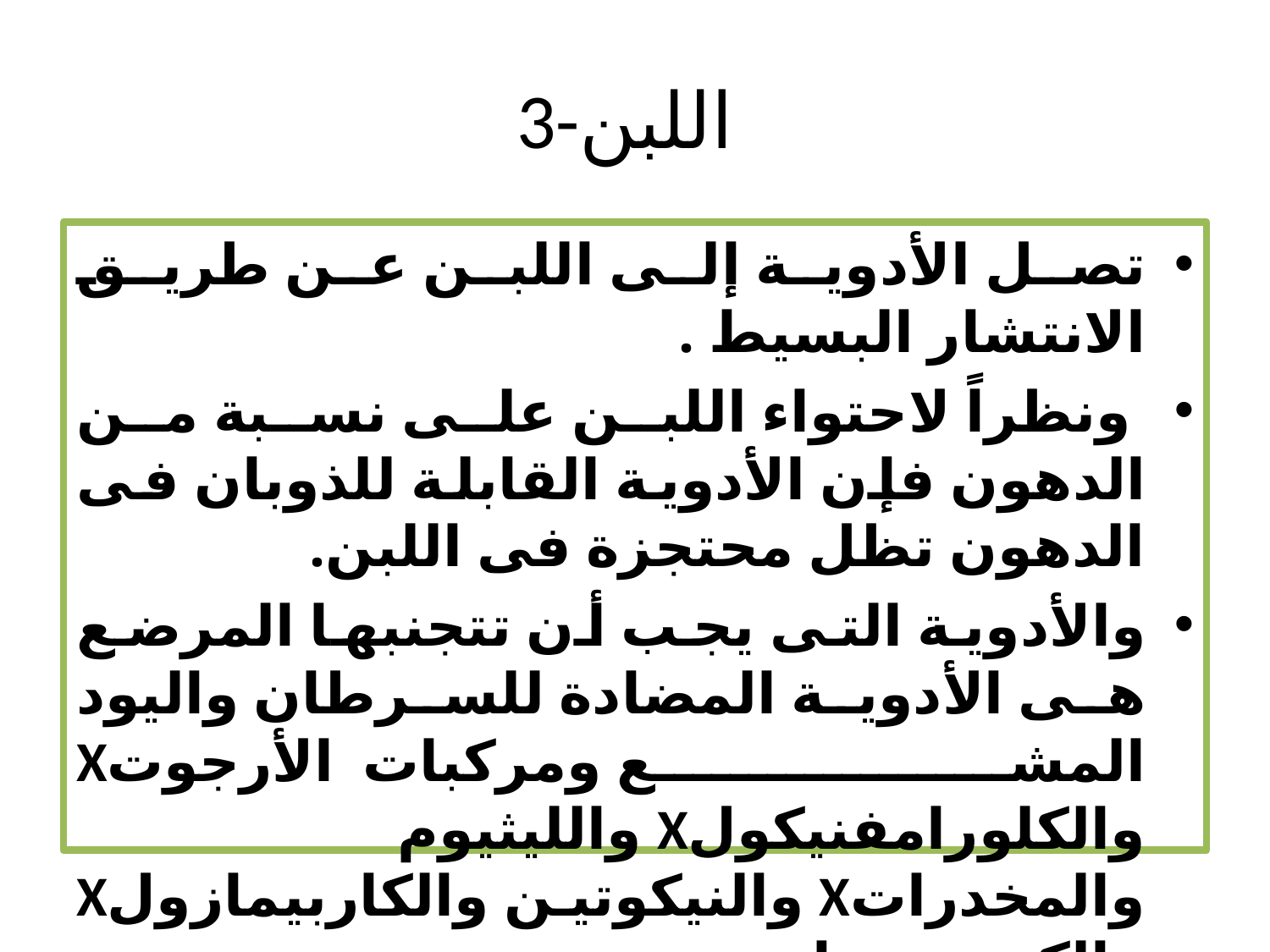

# 3-اللبن
تصل الأدوية إلى اللبن عن طريق الانتشار البسيط .
 ونظراً لاحتواء اللبن على نسبة من الدهون فإن الأدوية القابلة للذوبان فى الدهون تظل محتجزة فى اللبن.
والأدوية التى يجب أن تتجنبها المرضع هى الأدوية المضادة للسرطان واليود المشع ومركبات  الأرجوتX والكلورامفنيكولX والليثيوم والمخدراتX والنيكوتين والكاربيمازولX والكورتيزونات.